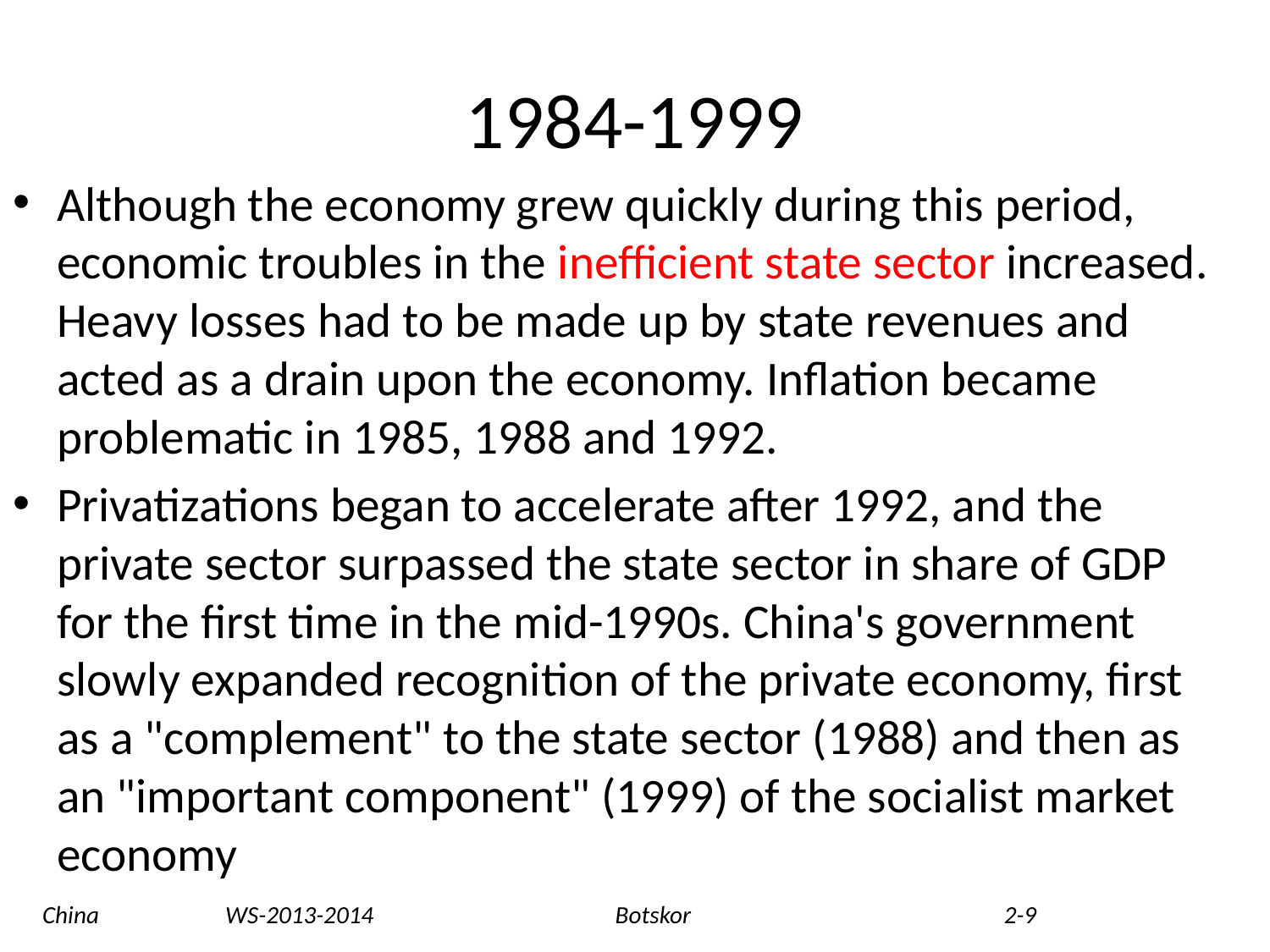

# 1984-1999
Although the economy grew quickly during this period, economic troubles in the inefficient state sector increased. Heavy losses had to be made up by state revenues and acted as a drain upon the economy. Inflation became problematic in 1985, 1988 and 1992.
Privatizations began to accelerate after 1992, and the private sector surpassed the state sector in share of GDP for the first time in the mid-1990s. China's government slowly expanded recognition of the private economy, first as a "complement" to the state sector (1988) and then as an "important component" (1999) of the socialist market economy

China                       WS-2013-2014                                            Botskor                                                         2-9